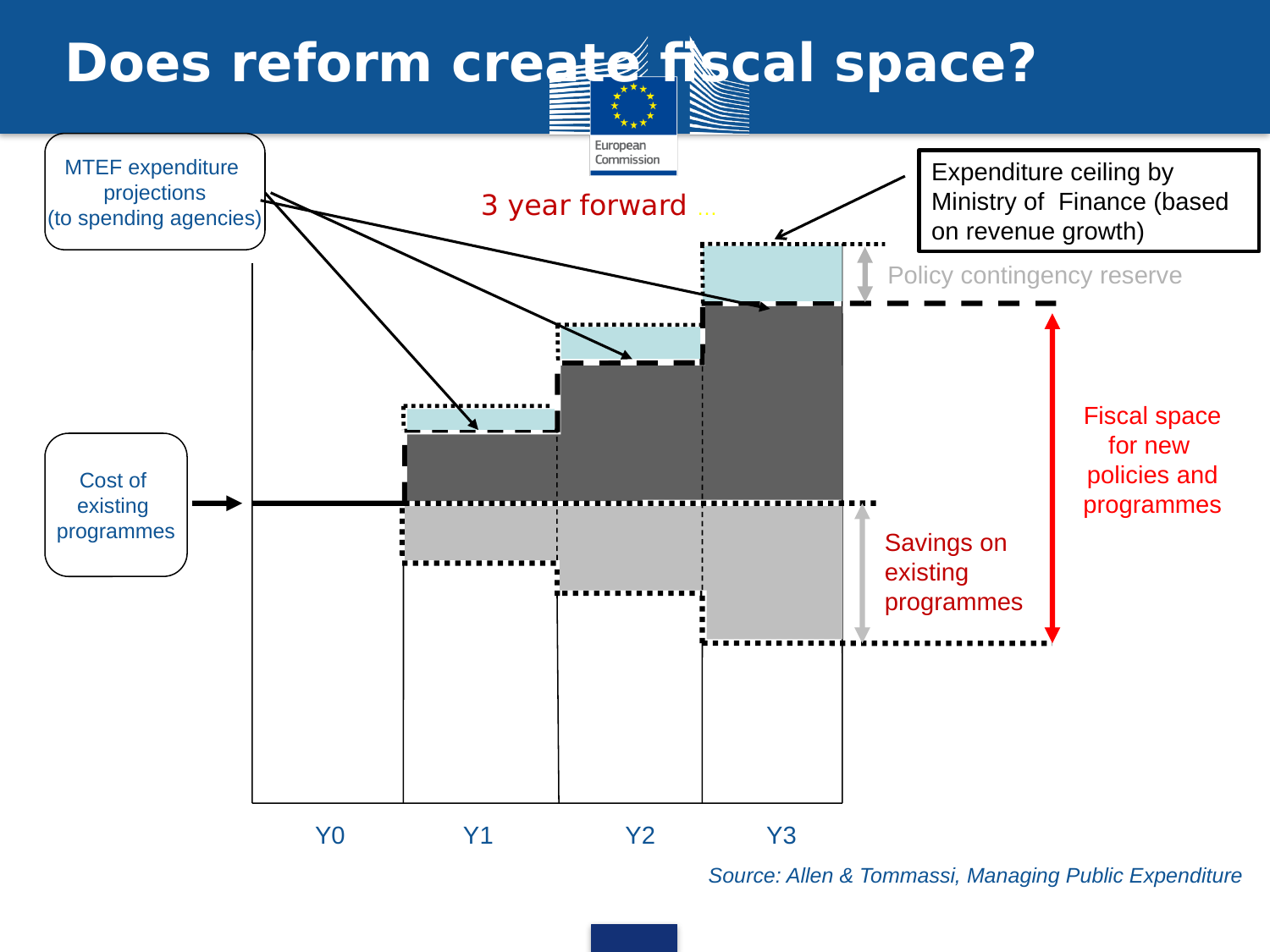

# Does reform create fiscal space?
MTEF expenditure
projections
(to spending agencies)
Expenditure ceiling by Ministry of  Finance (based on revenue growth)
3 year forward …

Policy contingency reserve

Fiscal space for new  policies and programmes

Cost of
existing
programmes

Savings on
existing
programmes

	Y0                 Y1                   Y2                Y3
Source: Allen & Tommassi, Managing Public Expenditure

19